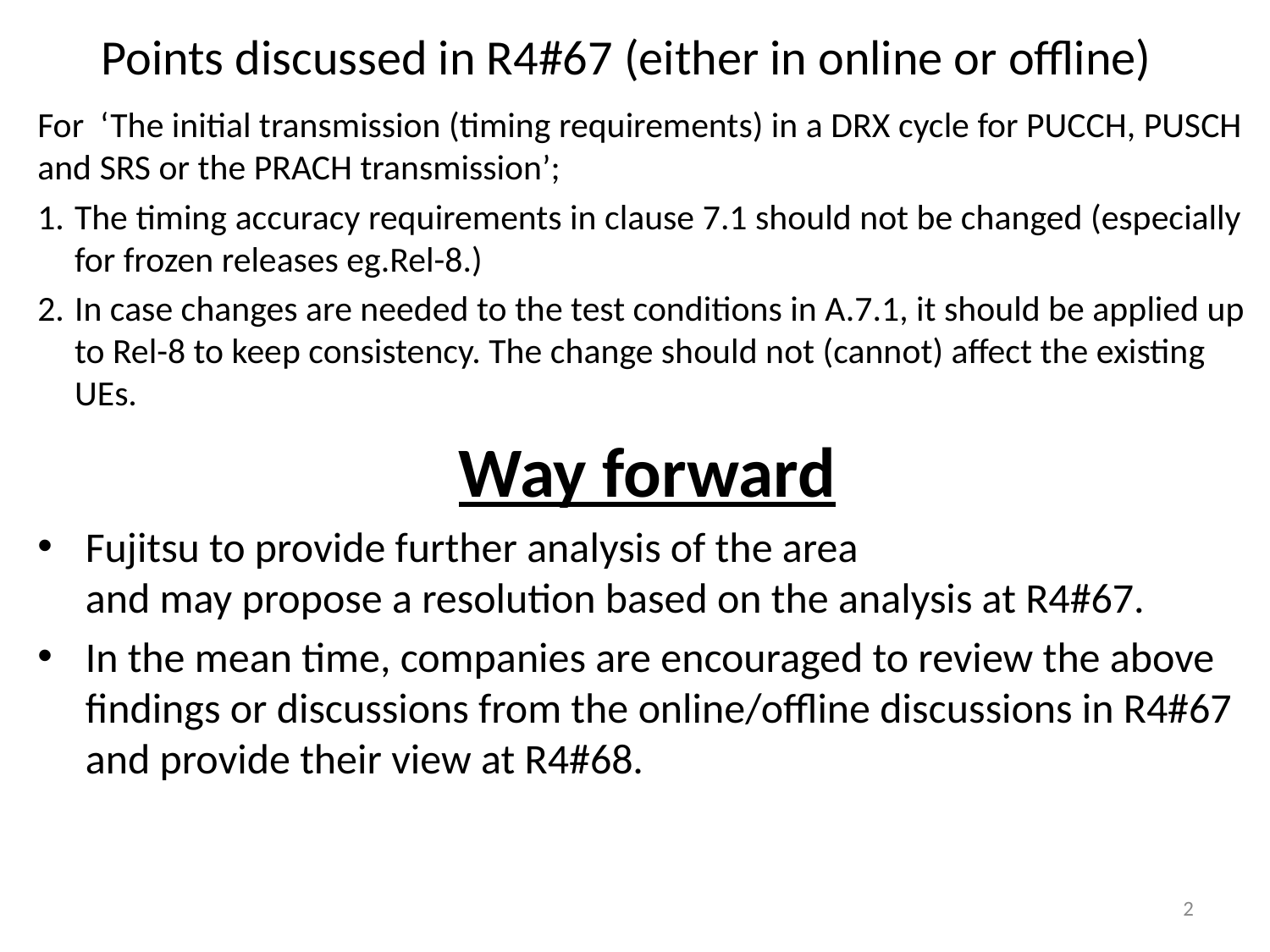

# Points discussed in R4#67 (either in online or offline)
For  ‘The initial transmission (timing requirements) in a DRX cycle for PUCCH, PUSCH and SRS or the PRACH transmission’;
The timing accuracy requirements in clause 7.1 should not be changed (especially for frozen releases eg.Rel-8.)
In case changes are needed to the test conditions in A.7.1, it should be applied up to Rel-8 to keep consistency. The change should not (cannot) affect the existing UEs.
Way forward
Fujitsu to provide further analysis of the area
and may propose a resolution based on the analysis at R4#67.
In the mean time, companies are encouraged to review the above findings or discussions from the online/offline discussions in R4#67
and provide their view at R4#68.
2